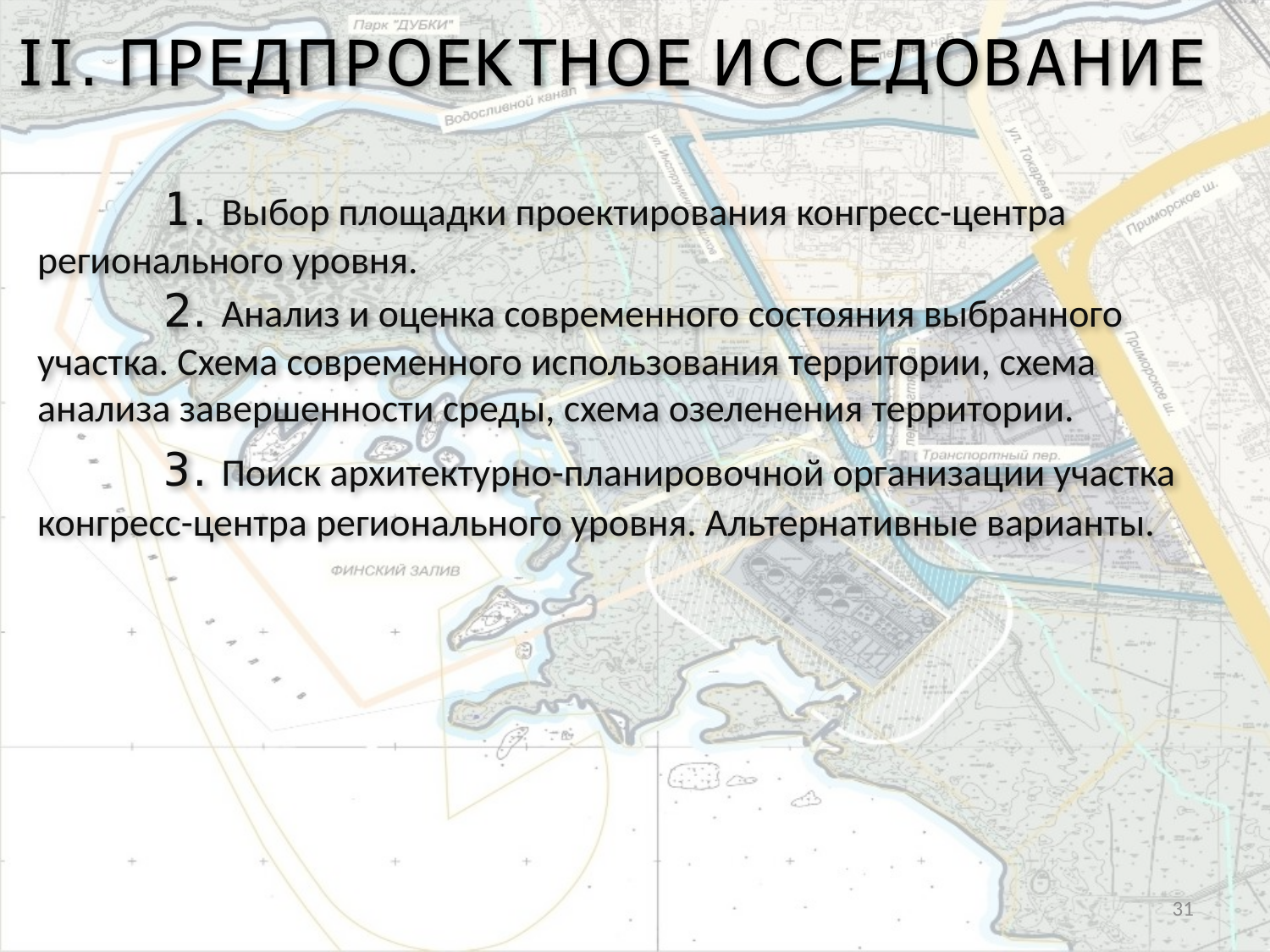

II. ПРЕДПРОЕКТНОЕ ИССЕДОВАНИЕ

	1. Выбор площадки проектирования конгресс-центра регионального уровня.
	2. Анализ и оценка современного состояния выбранного участка. Схема современного использования территории, схема анализа завершенности среды, схема озеленения территории.
	3. Поиск архитектурно-планировочной организации участка конгресс-центра регионального уровня. Альтернативные варианты.

31